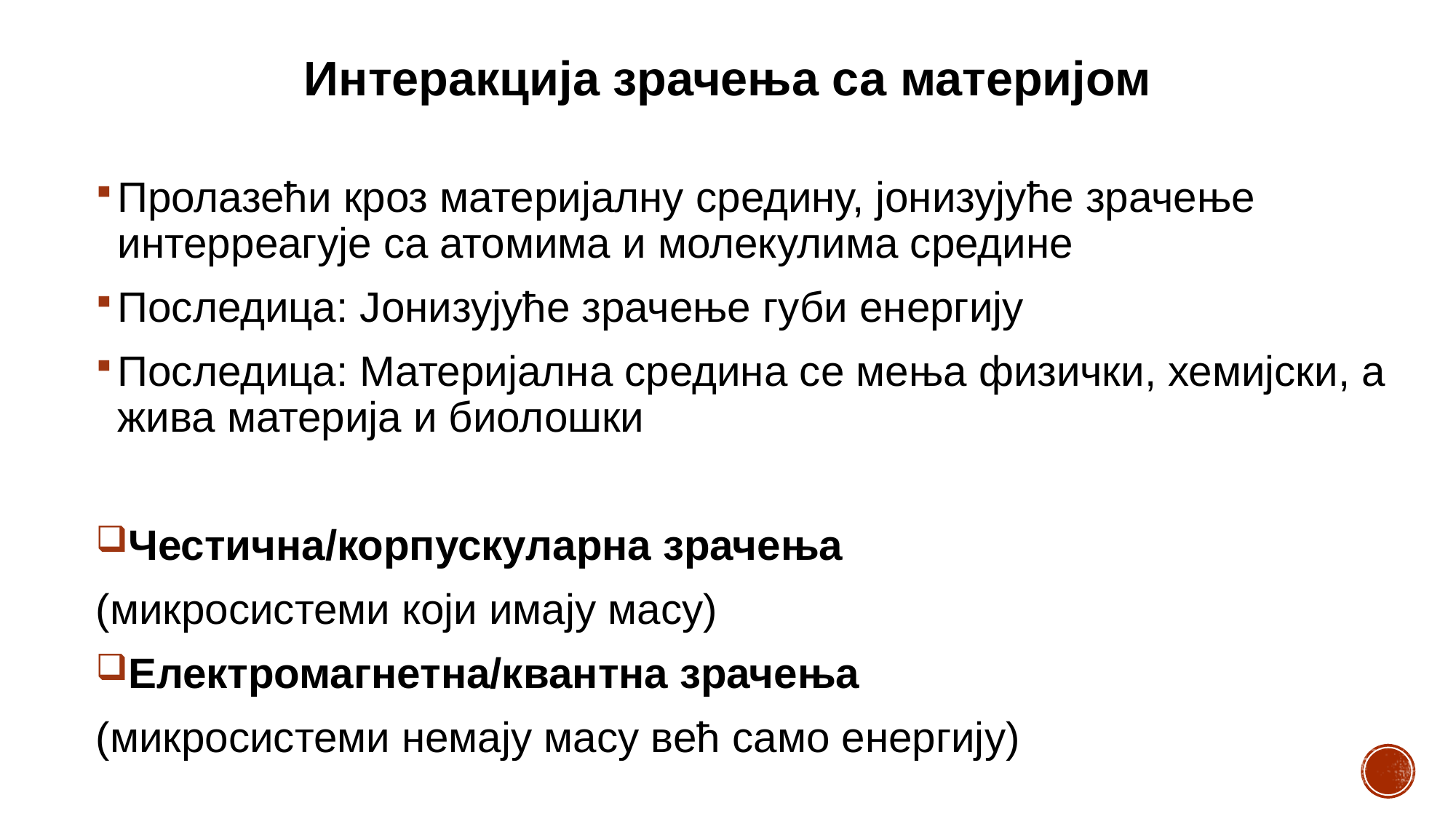

Интеракција зрачења са материјом

Пролазећи кроз материјалну средину, јонизујуће зрачење интеррeагује са атомима и молекулима средине
Последица: Јонизујуће зрачење губи енергију
Последица: Материјална средина се мења физички, хемијски, а жива материја и биолошки

Честична/корпускуларна зрачења
(микросистеми који имају масу)
Електромагнетна/квантна зрачења
(микросистеми немају масу већ само енергију)